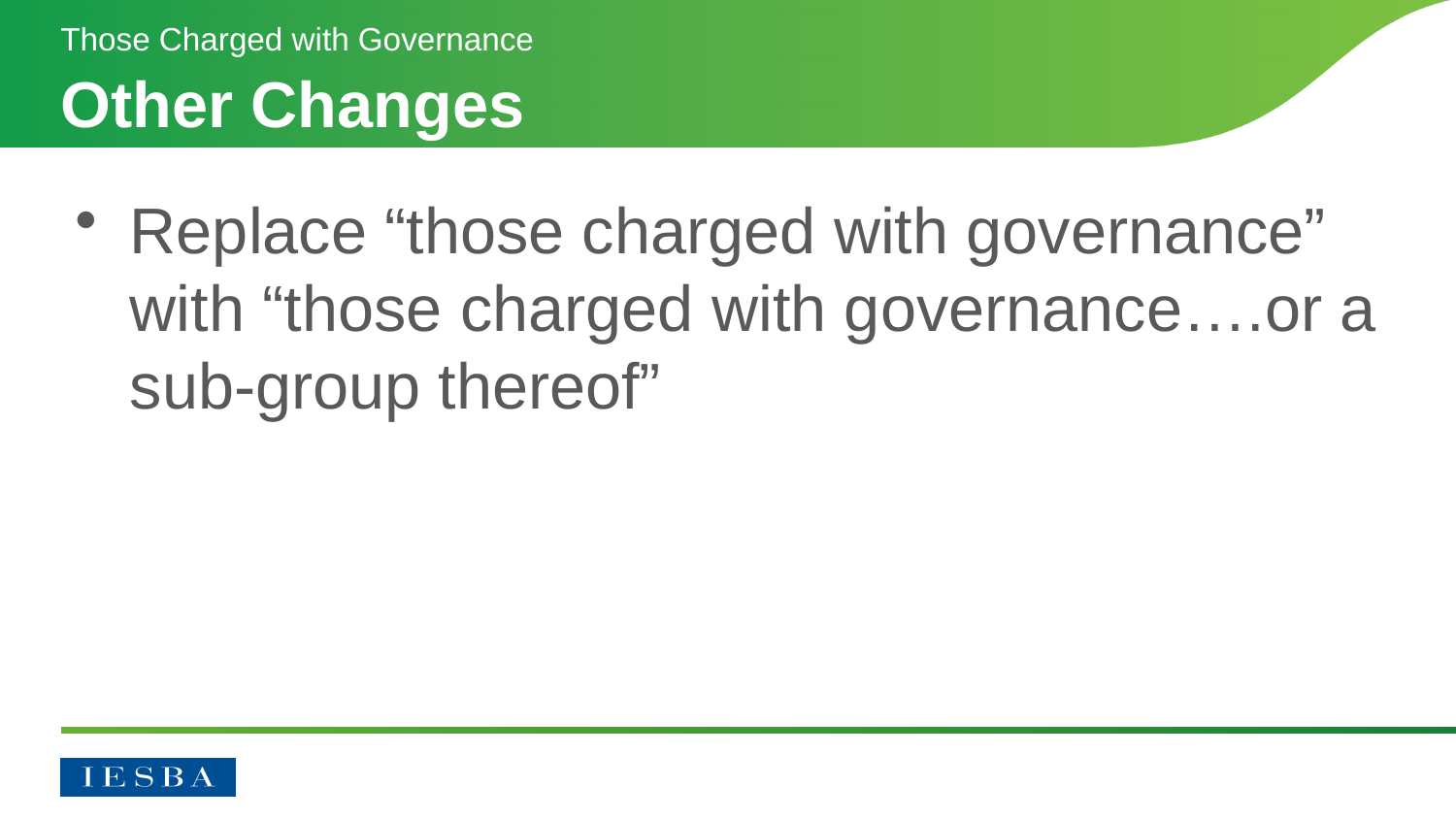

Those Charged with Governance
# Other Changes
Replace “those charged with governance” with “those charged with governance….or a sub-group thereof”